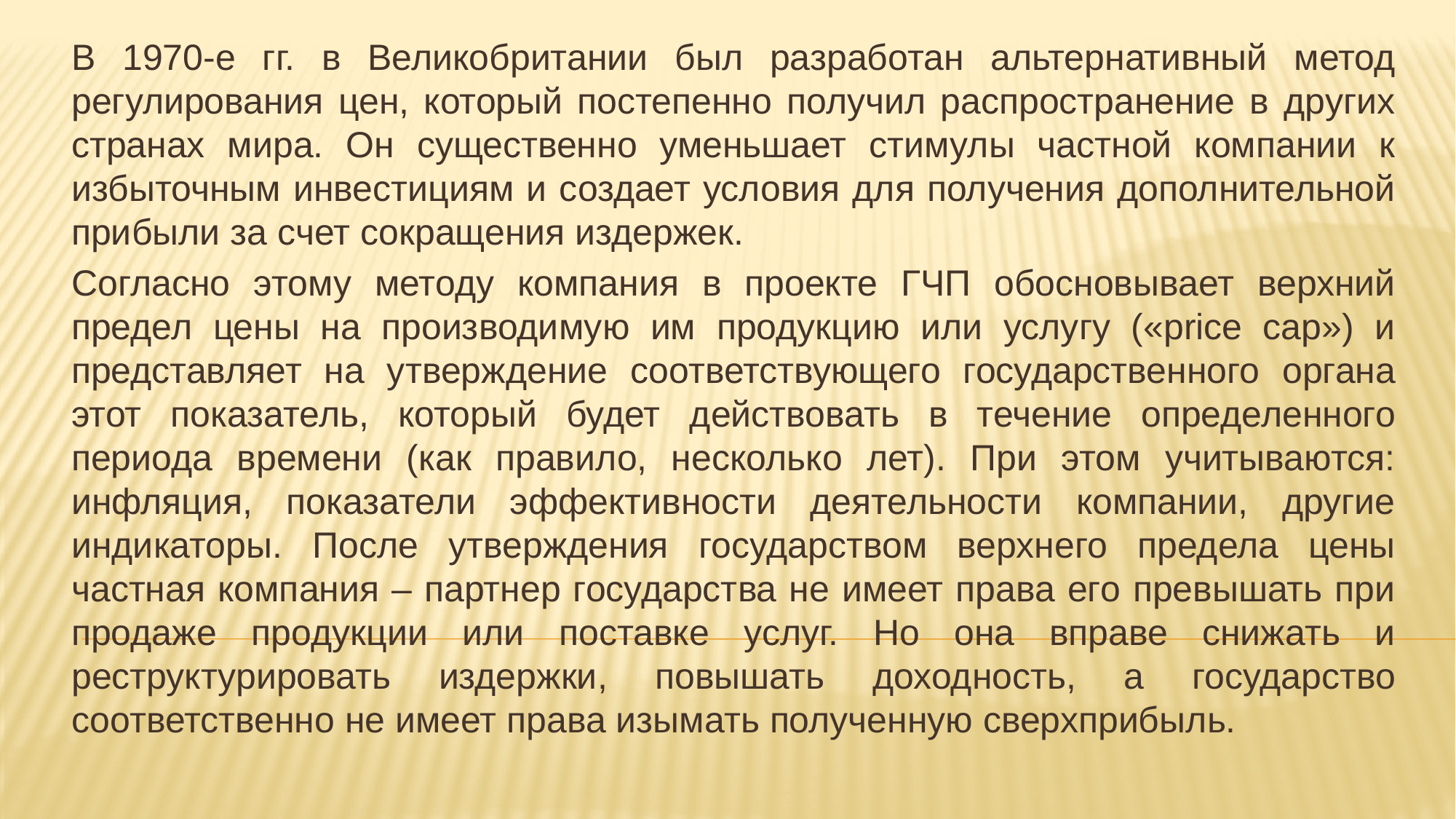

В 1970-е гг. в Великобритании был разработан альтернативный метод регулирования цен, который постепенно получил распространение в других странах мира. Он существенно уменьшает стимулы частной компании к избыточным инвестициям и создает условия для получения дополнительной прибыли за счет сокращения издержек.
Согласно этому методу компания в проекте ГЧП обосновывает верхний предел цены на производимую им продукцию или услугу («price cap») и представляет на утверждение соответствующего государственного органа этот показатель, который будет действовать в течение определенного периода времени (как правило, несколько лет). При этом учитываются: инфляция, показатели эффективности деятельности компании, другие индикаторы. После утверждения государством верхнего предела цены частная компания – партнер государства не имеет права его превышать при продаже продукции или поставке услуг. Но она вправе снижать и реструктурировать издержки, повышать доходность, а государство соответственно не имеет права изымать полученную сверхприбыль.